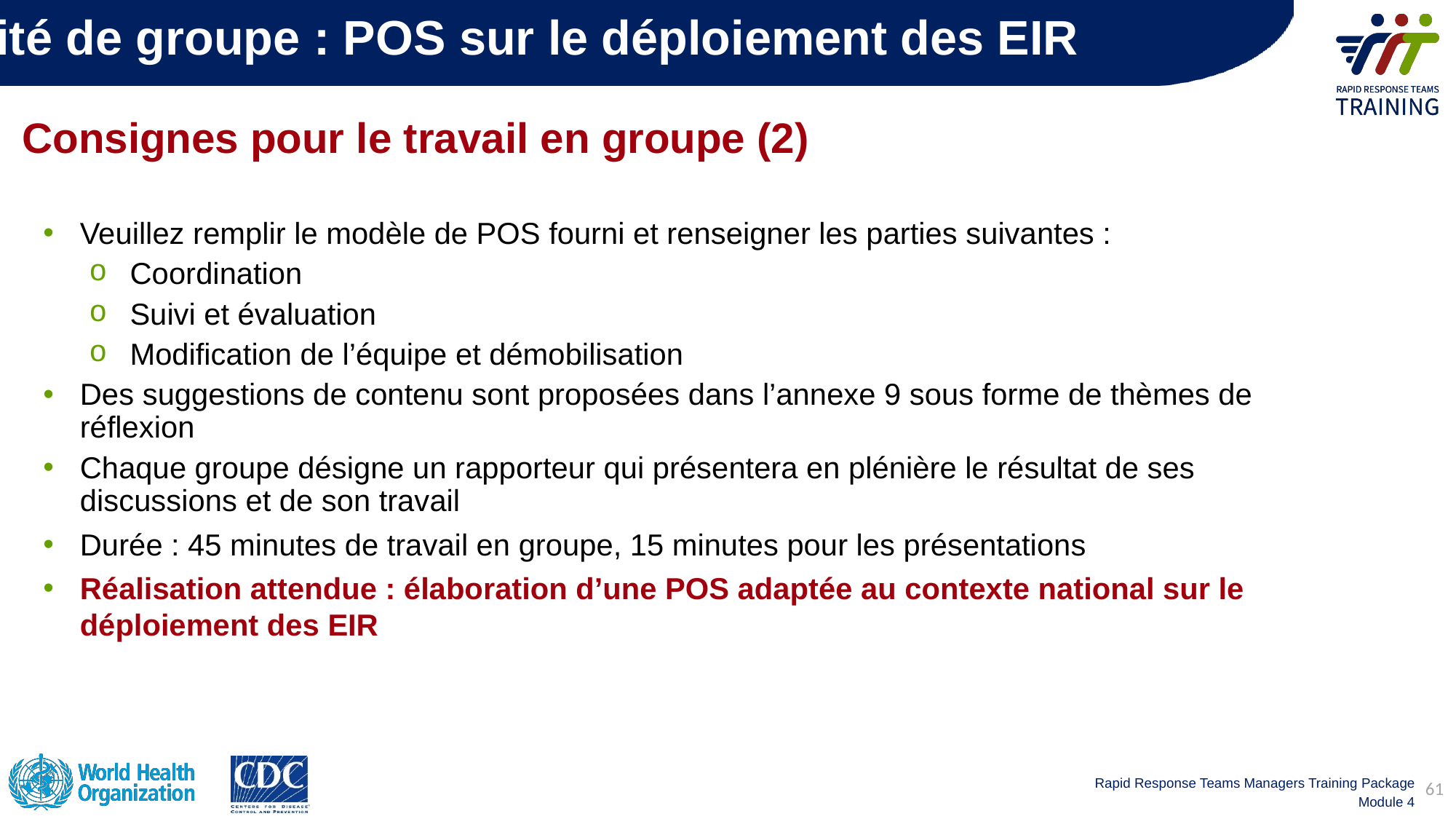

4.4. Activité de groupe : POS sur le déploiement des EIR
Consignes pour le travail en groupe (2)
Veuillez remplir le modèle de POS fourni et renseigner les parties suivantes :
Coordination
Suivi et évaluation
Modification de l’équipe et démobilisation
Des suggestions de contenu sont proposées dans l’annexe 9 sous forme de thèmes de réflexion
Chaque groupe désigne un rapporteur qui présentera en plénière le résultat de ses discussions et de son travail
Durée : 45 minutes de travail en groupe, 15 minutes pour les présentations
Réalisation attendue : élaboration d’une POS adaptée au contexte national sur le déploiement des EIR

61